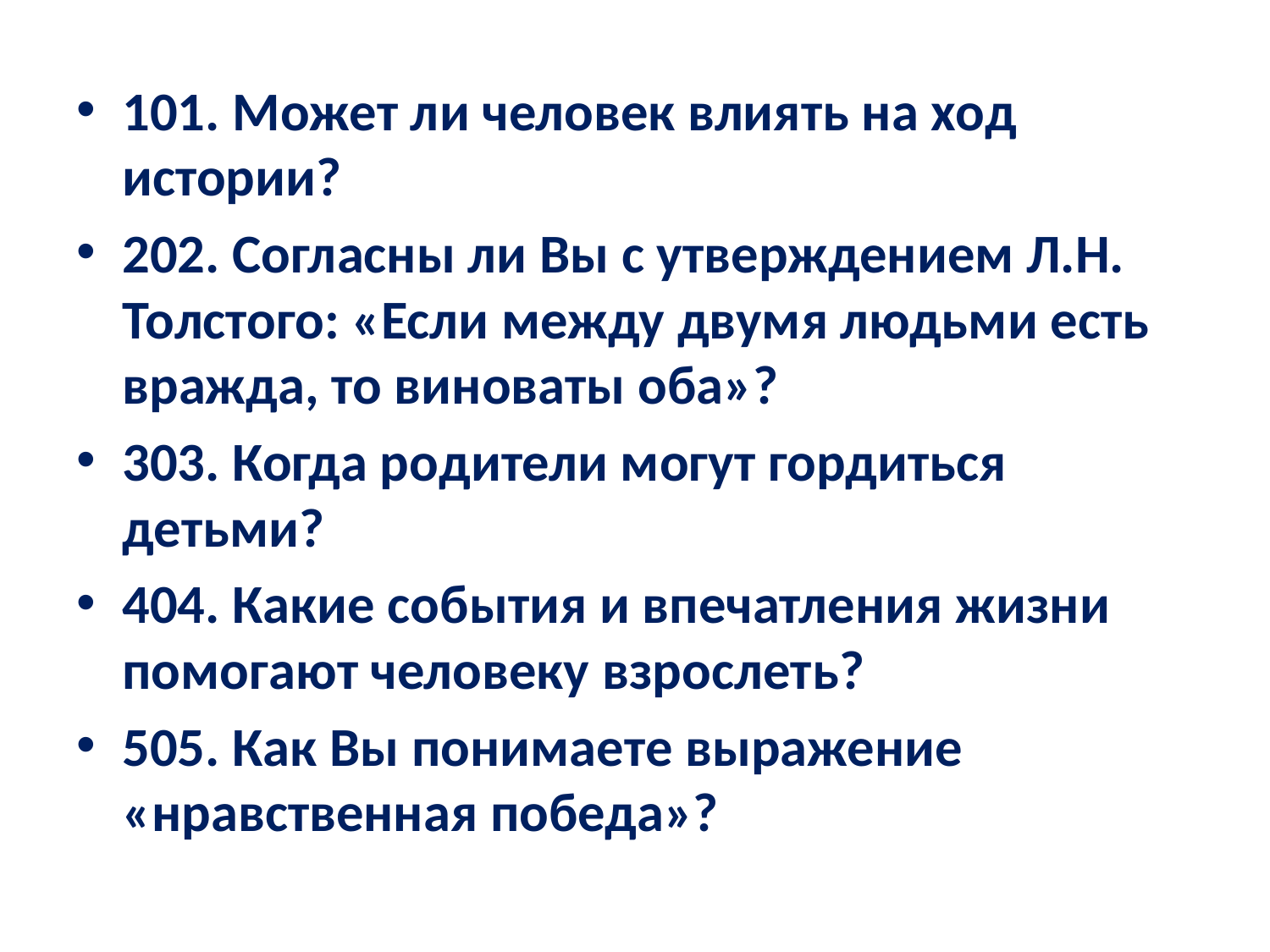

101. Может ли человек влиять на ход истории?
202. Согласны ли Вы с утверждением Л.Н. Толстого: «Если между двумя людьми есть вражда, то виноваты оба»?
303. Когда родители могут гордиться детьми?
404. Какие события и впечатления жизни помогают человеку взрослеть?
505. Как Вы понимаете выражение «нравственная победа»?